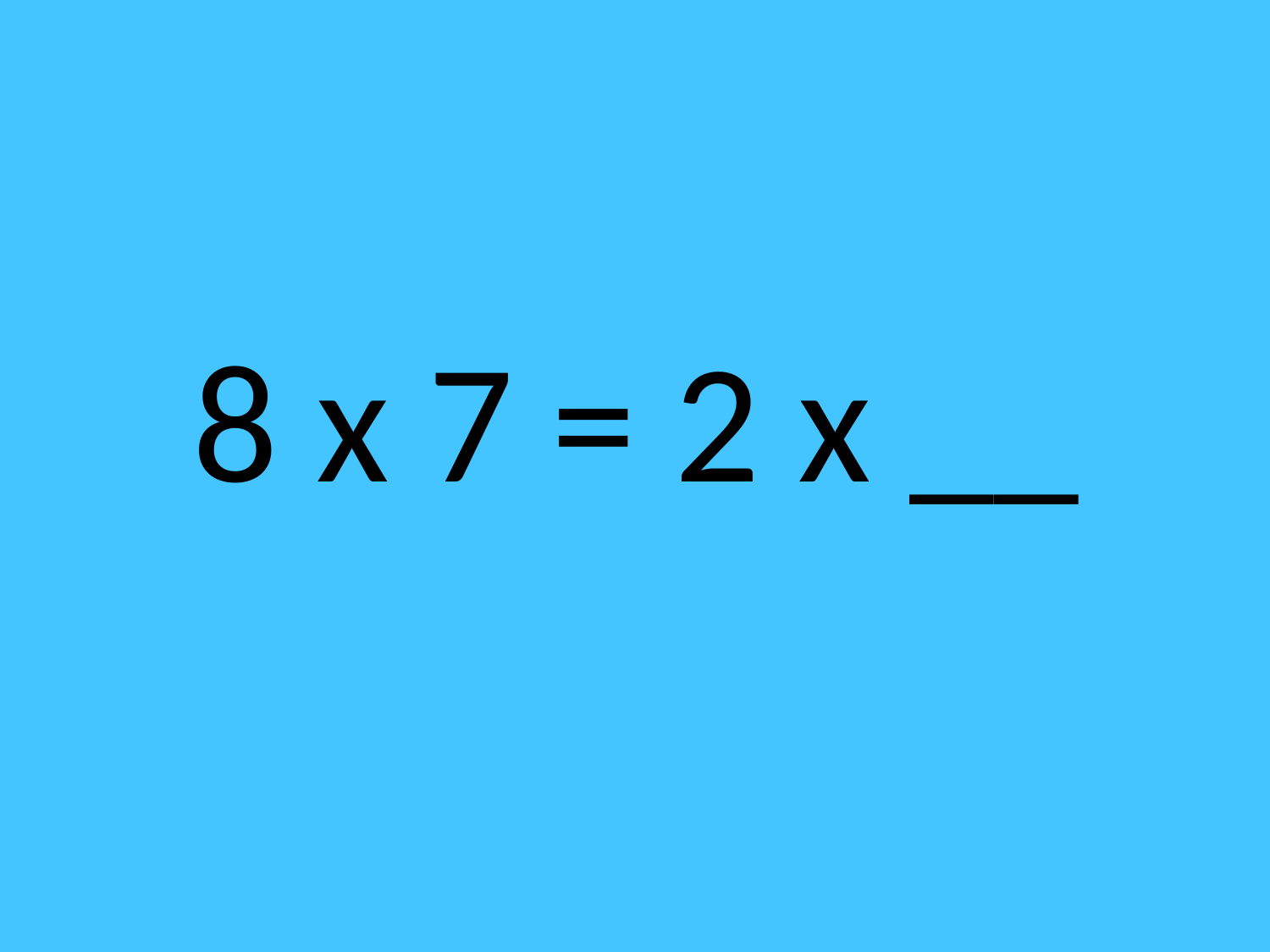

8 x 7 = 2 x __